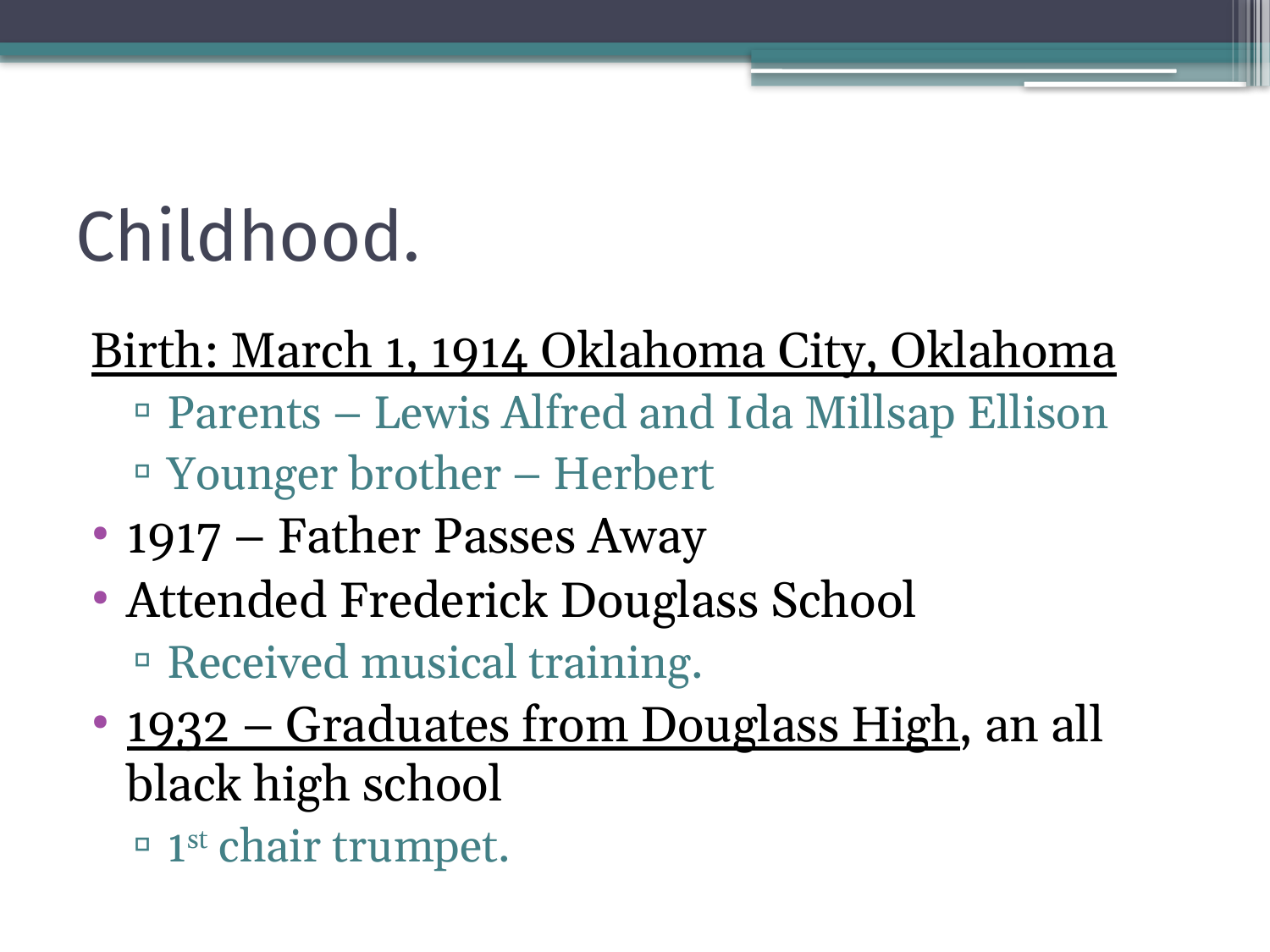

# Childhood.
Birth: March 1, 1914 Oklahoma City, Oklahoma
Parents – Lewis Alfred and Ida Millsap Ellison
Younger brother – Herbert
1917 – Father Passes Away
Attended Frederick Douglass School
Received musical training.
1932 – Graduates from Douglass High, an all black high school
1st chair trumpet.